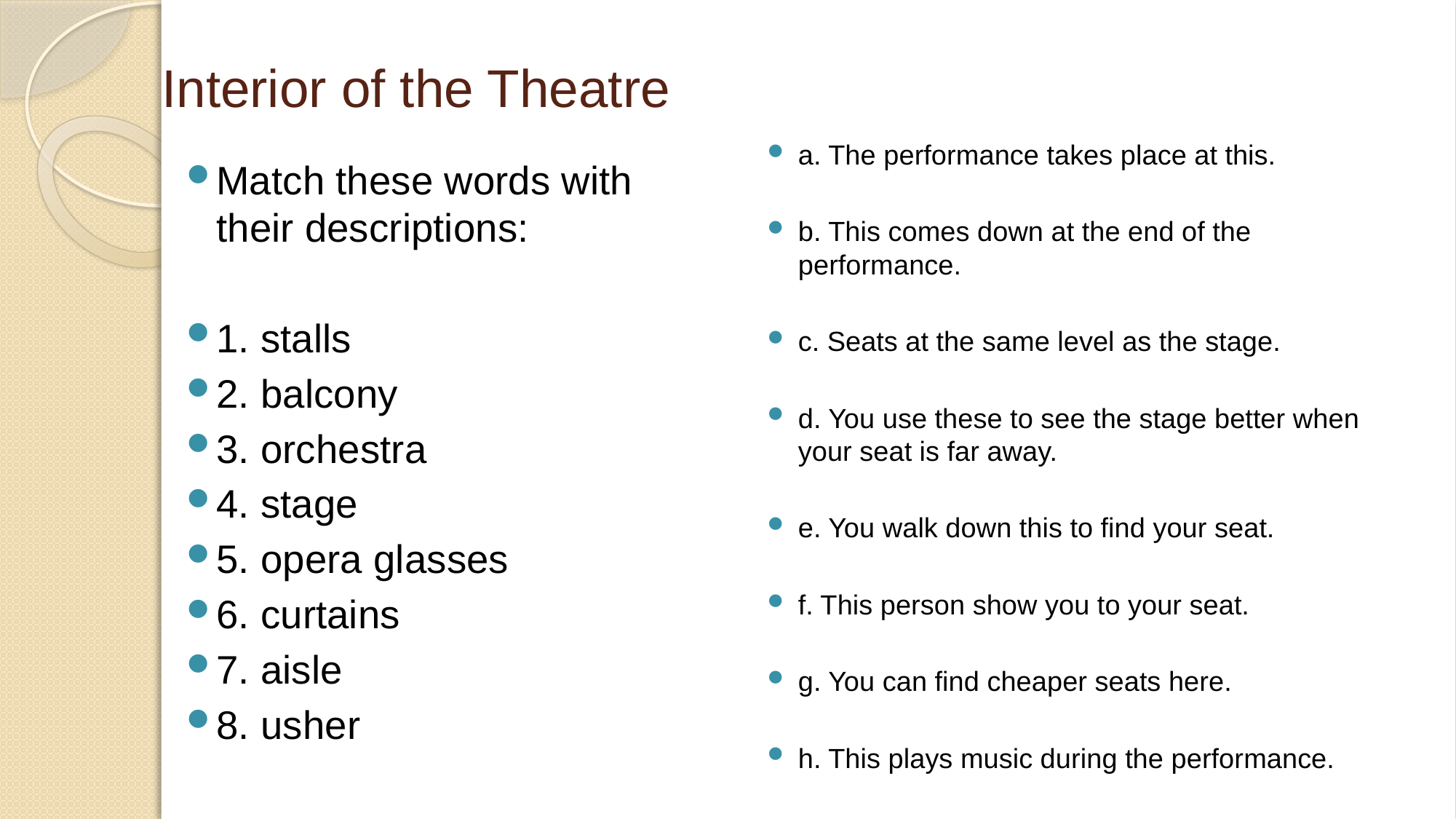

# Interior of the Theatre
a. The performance takes place at this.

b. This comes down at the end of the performance.

c. Seats at the same level as the stage.

d. You use these to see the stage better when your seat is far away.

e. You walk down this to find your seat.

f. This person show you to your seat.

g. You can find cheaper seats here.

h. This plays music during the performance.

Match these words with their descriptions:

1. stalls
2. balcony
3. orchestra
4. stage
5. opera glasses
6. curtains
7. aisle
8. usher